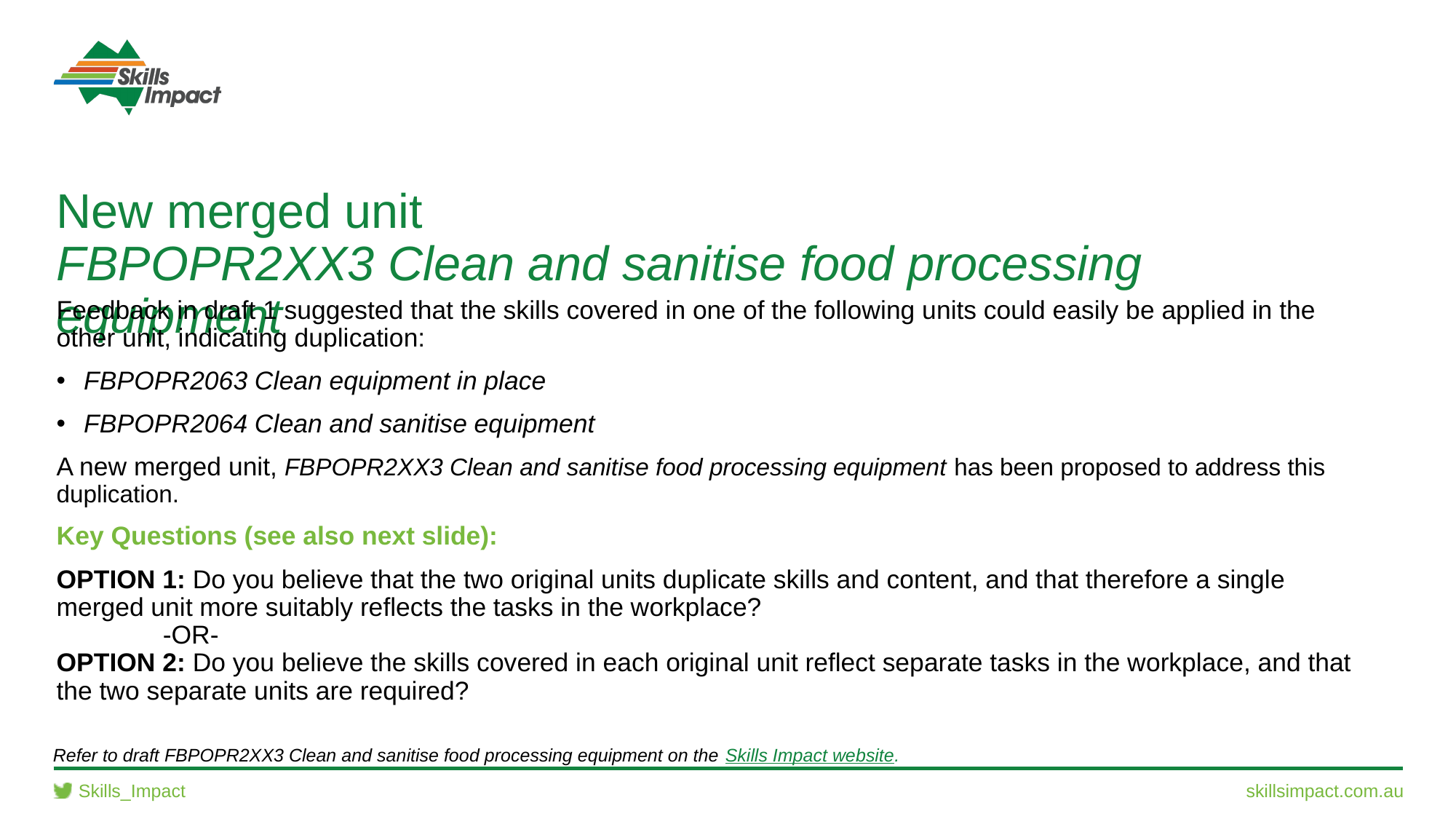

# New merged unit FBPOPR2XX3 Clean and sanitise food processing equipment
Feedback in draft 1 suggested that the skills covered in one of the following units could easily be applied in the other unit, indicating duplication:
FBPOPR2063 Clean equipment in place
FBPOPR2064 Clean and sanitise equipment
A new merged unit, FBPOPR2XX3 Clean and sanitise food processing equipment has been proposed to address this duplication.
Key Questions (see also next slide):
OPTION 1: Do you believe that the two original units duplicate skills and content, and that therefore a single merged unit more suitably reflects the tasks in the workplace?
               -OR-
OPTION 2: Do you believe the skills covered in each original unit reflect separate tasks in the workplace, and that the two separate units are required?
Refer to draft FBPOPR2XX3 Clean and sanitise food processing equipment on the Skills Impact website.